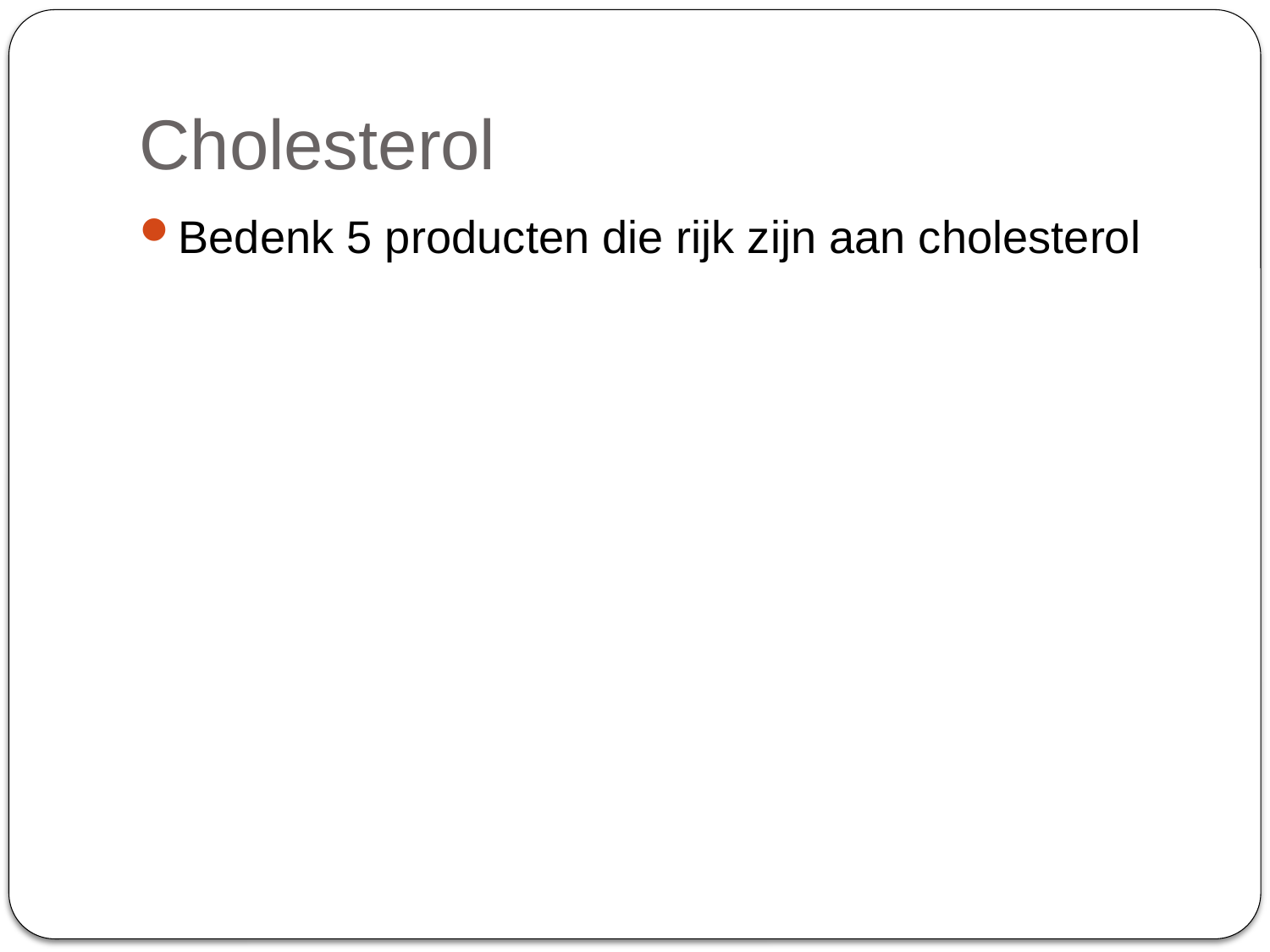

# Cholesterol
Bedenk 5 producten die rijk zijn aan cholesterol